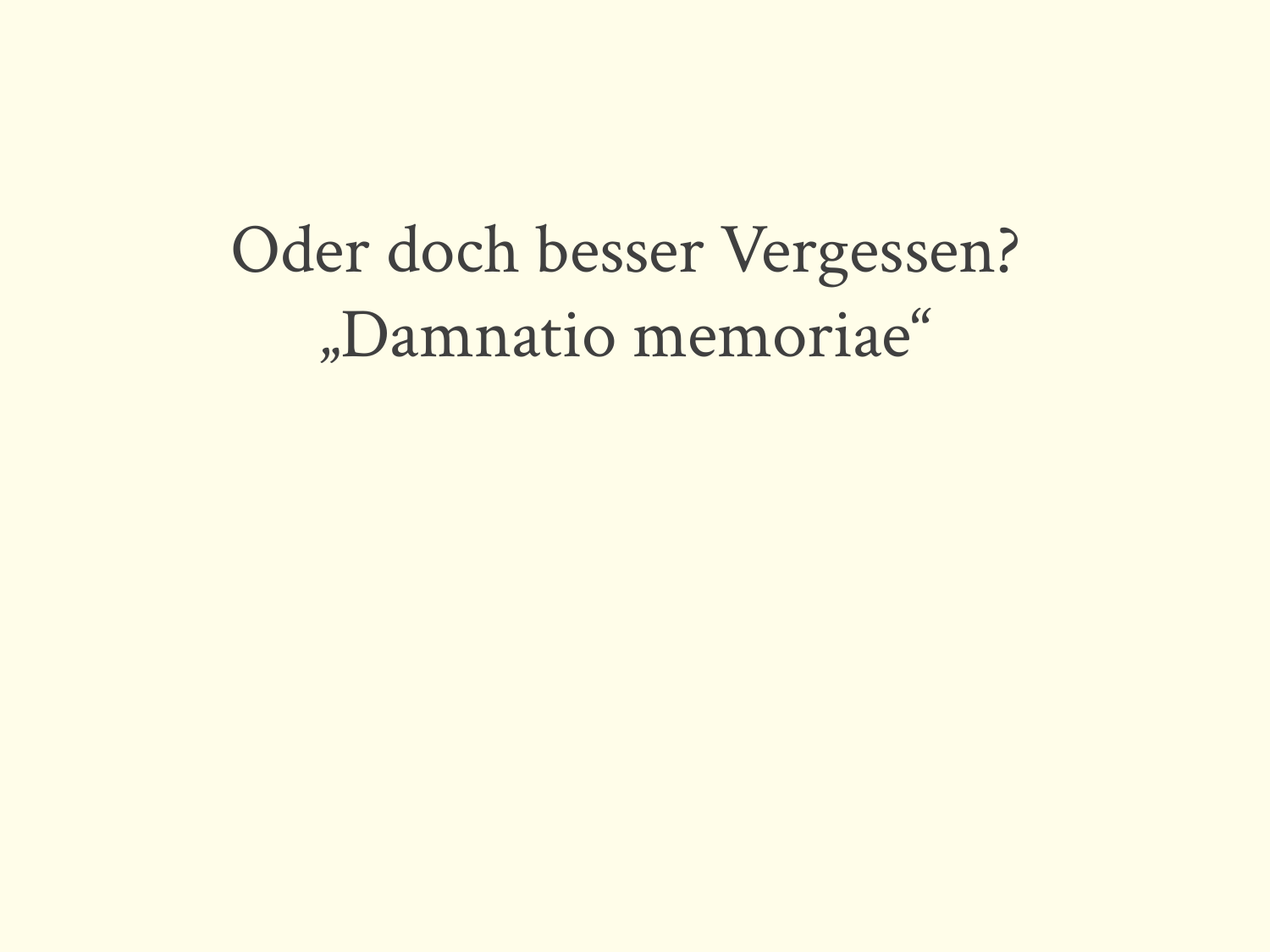

# Oder doch besser Vergessen? „Damnatio memoriae“